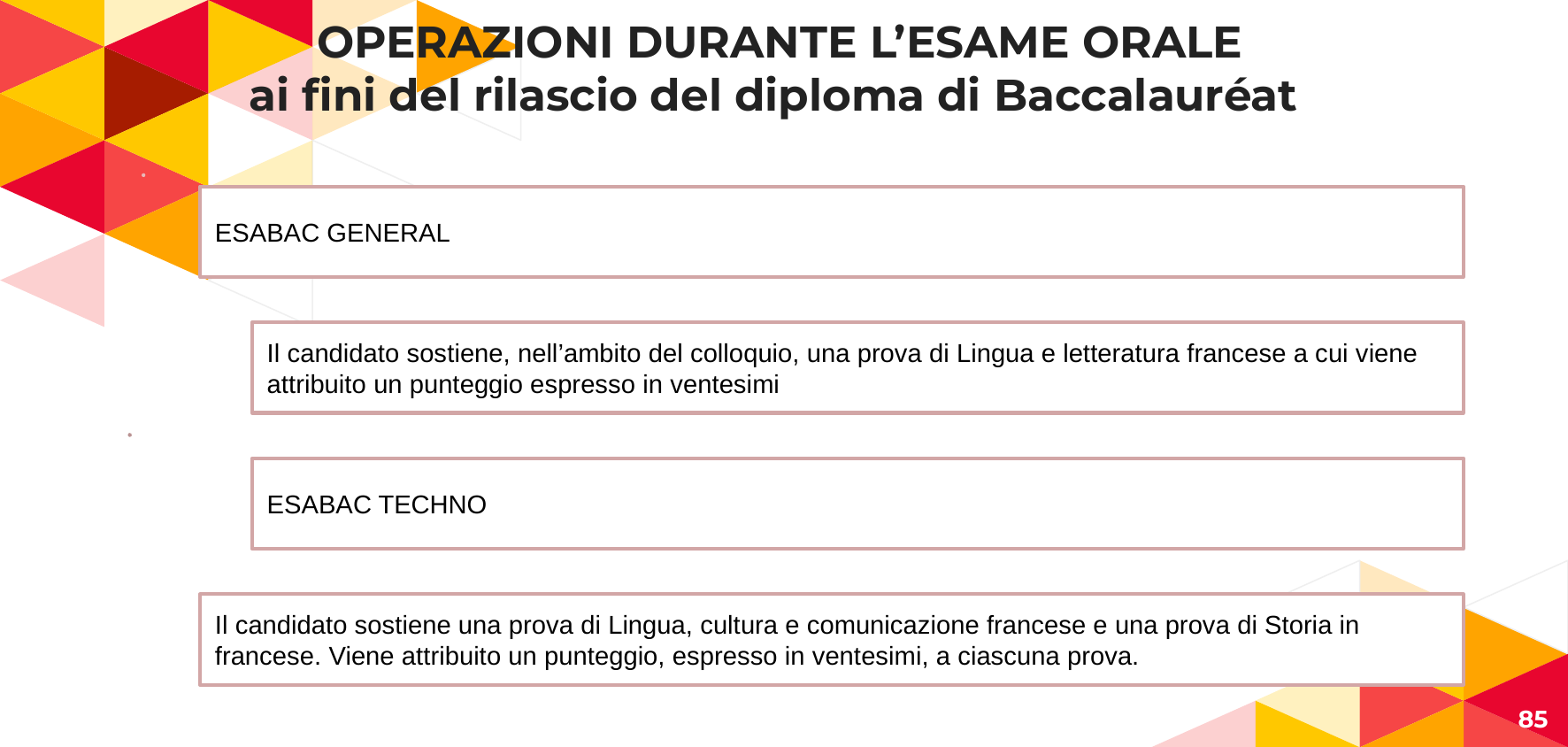

# OPERAZIONI DURANTE L’ESAME ORALE ai fini del rilascio del diploma di Baccalauréat
ESABAC GENERAL
Il candidato sostiene, nell’ambito del colloquio, una prova di Lingua e letteratura francese a cui viene attribuito un punteggio espresso in ventesimi
ESABAC TECHNO
Il candidato sostiene una prova di Lingua, cultura e comunicazione francese e una prova di Storia in francese. Viene attribuito un punteggio, espresso in ventesimi, a ciascuna prova.

85